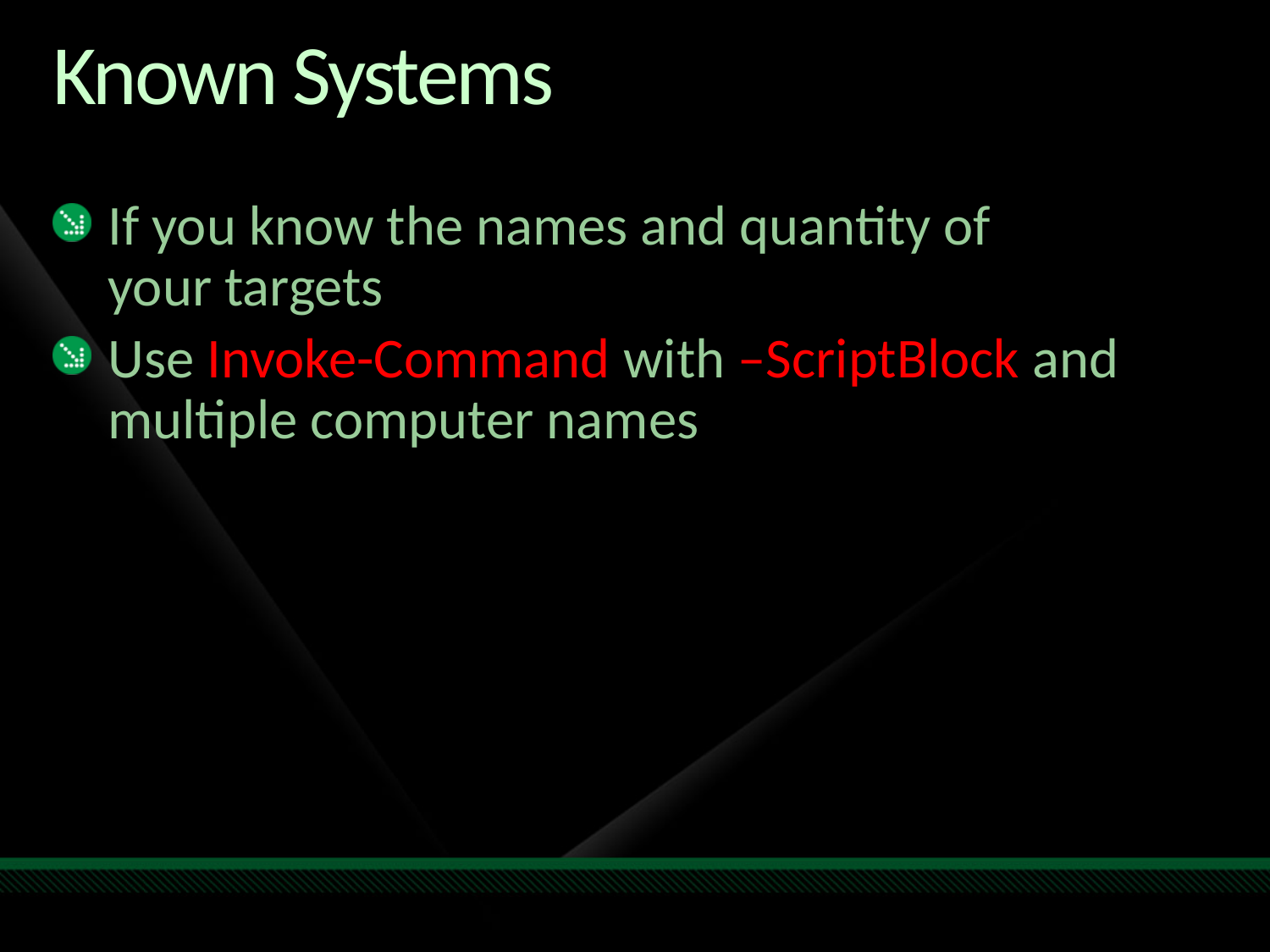

# Known Systems
If you know the names and quantity of
your targets
Use Invoke-Command with –ScriptBlock and multiple computer names